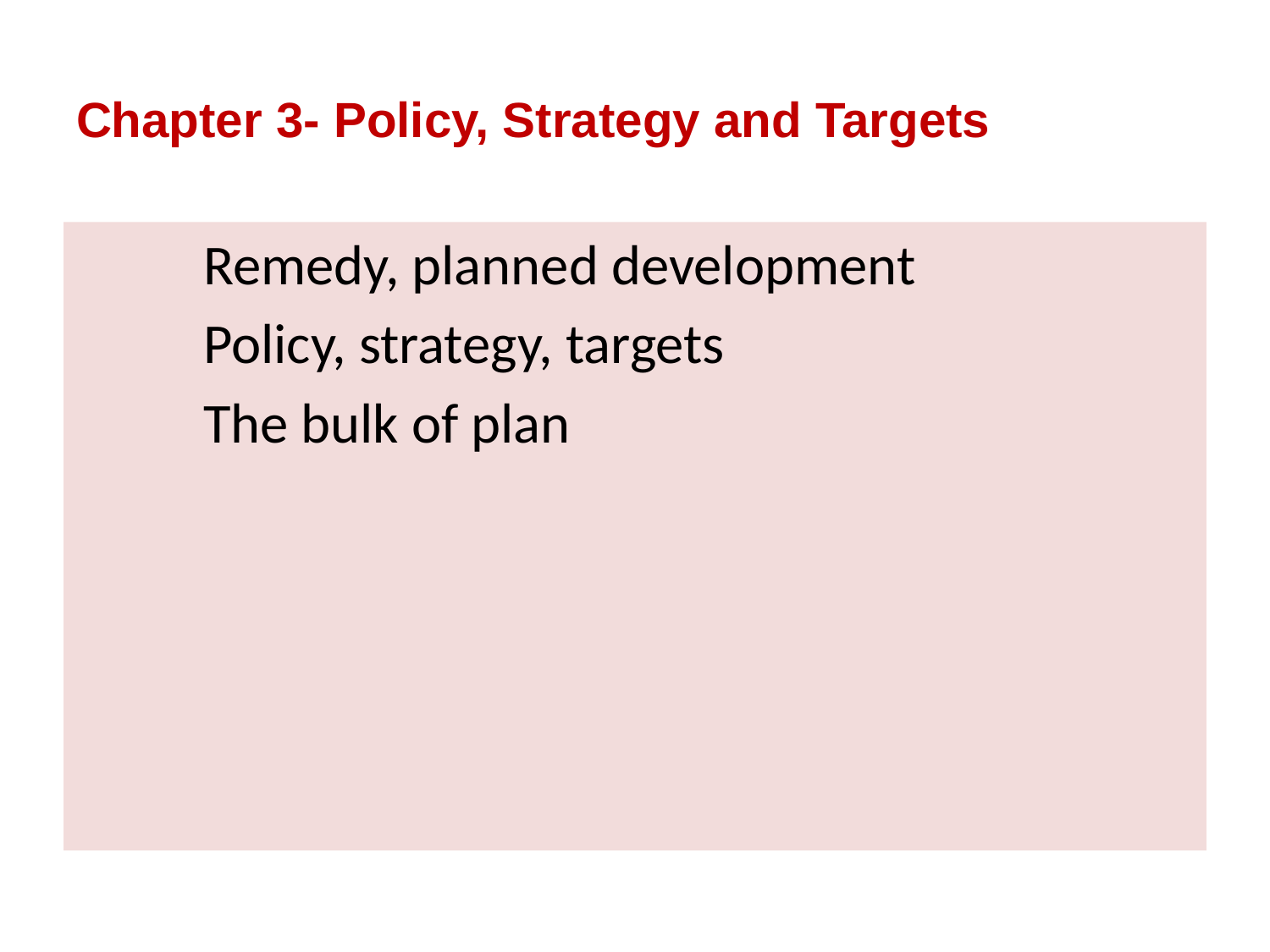

# Chapter 3- Policy, Strategy and Targets
	Remedy, planned development
	Policy, strategy, targets
	The bulk of plan